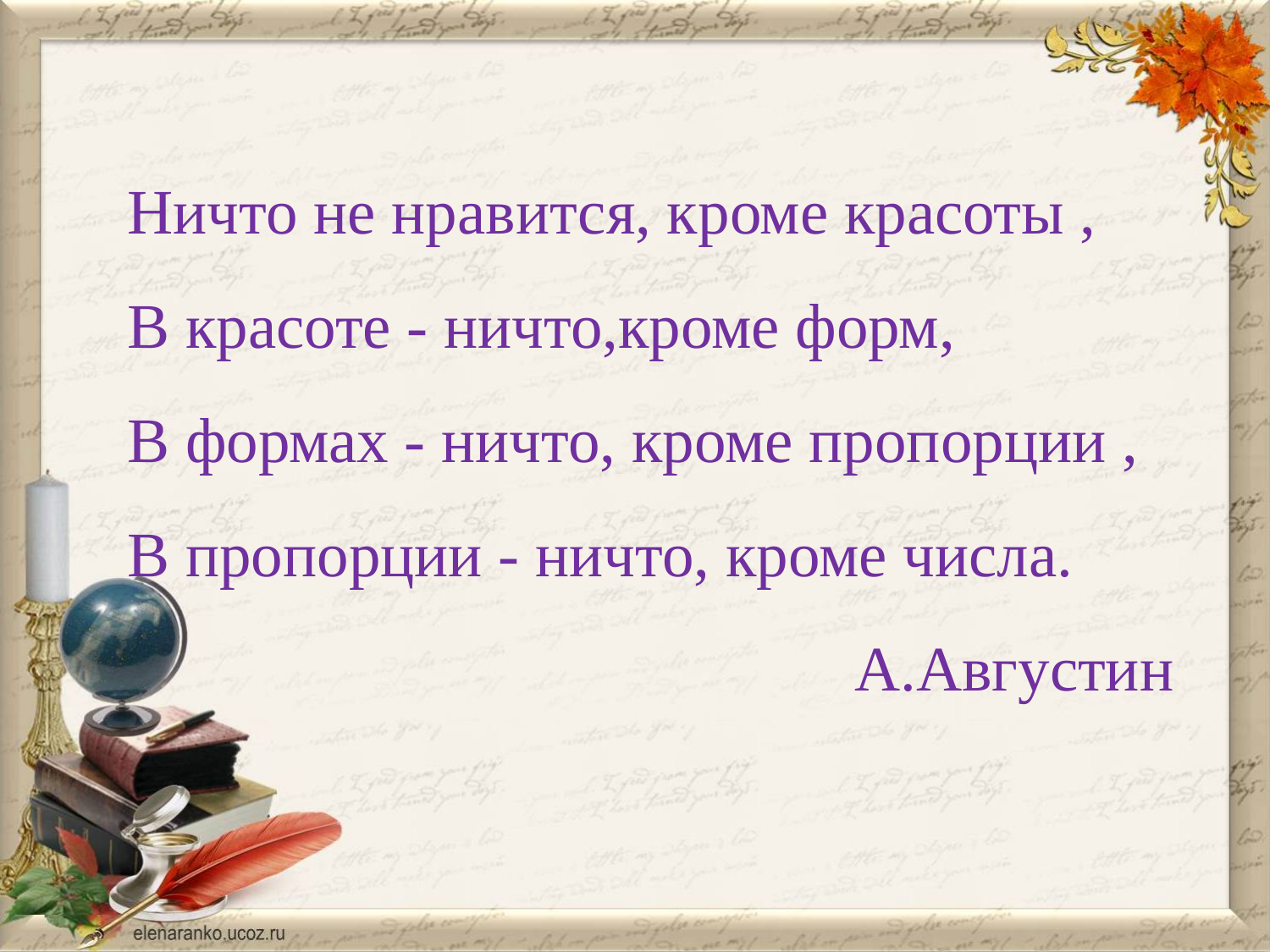

Ничто не нравится, кроме красоты ,
В красоте - ничто,кроме форм,
В формах - ничто, кроме пропорции ,
В пропорции - ничто, кроме числа.
А.Августин